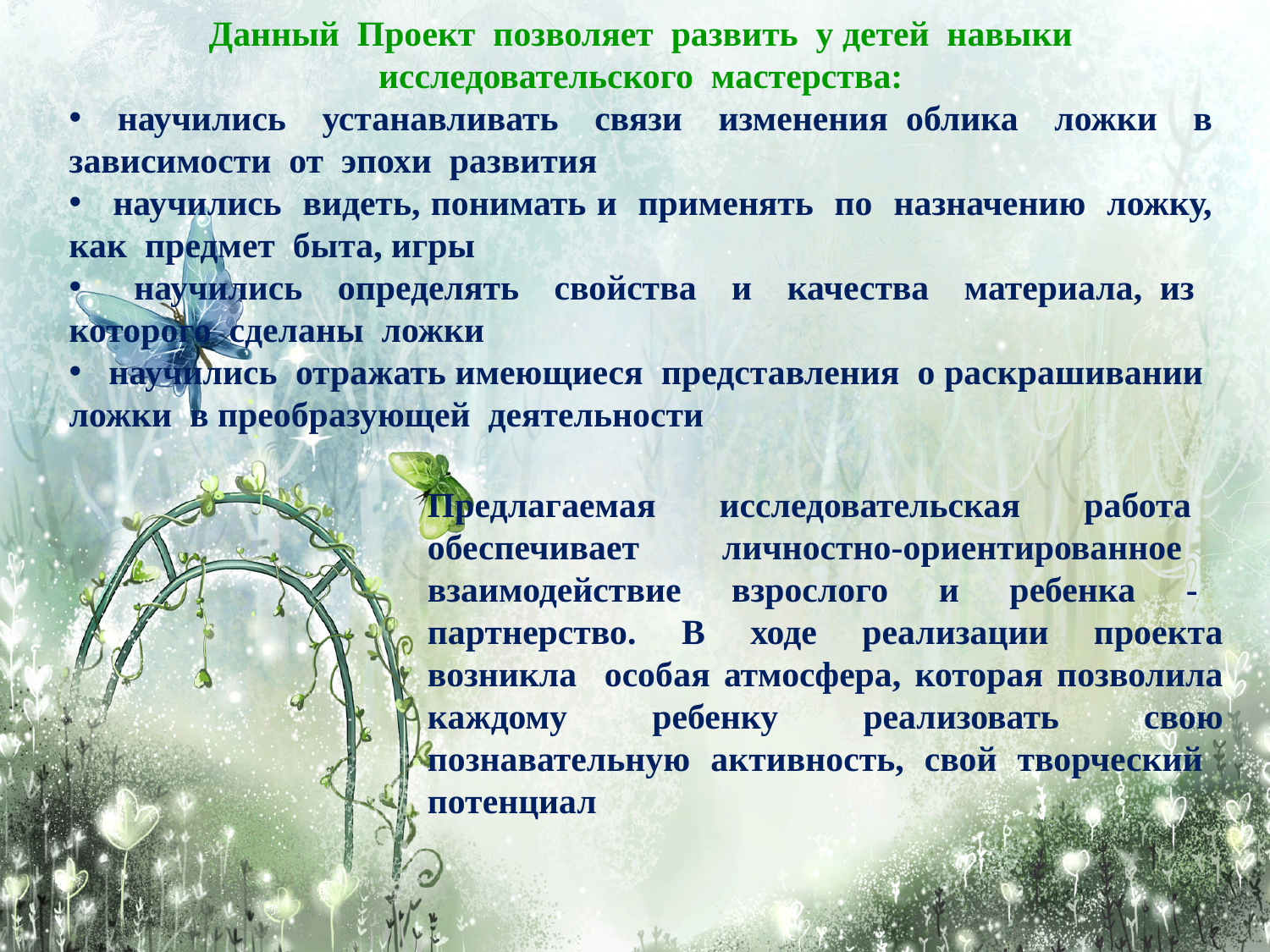

Данный  Проект  позволяет  развить  у детей  навыки исследовательского  мастерства:
  научились  устанавливать  связи  изменения облика  ложки  в зависимости  от  эпохи  развития
   научились  видеть, понимать и  применять  по  назначению  ложку, как  предмет  быта, игры
   научились  определять  свойства  и  качества  материала, из  которого  сделаны  ложки
   научились  отражать имеющиеся  представления  о раскрашивании  ложки  в преобразующей  деятельности
Предлагаемая  исследовательская  работа  обеспечивает  личностно-ориентированное  взаимодействие  взрослого  и  ребенка  -  партнерство. В ходе реализации проекта возникла  особая атмосфера, которая позволила каждому ребенку реализовать свою познавательную активность, свой творческий  потенциал